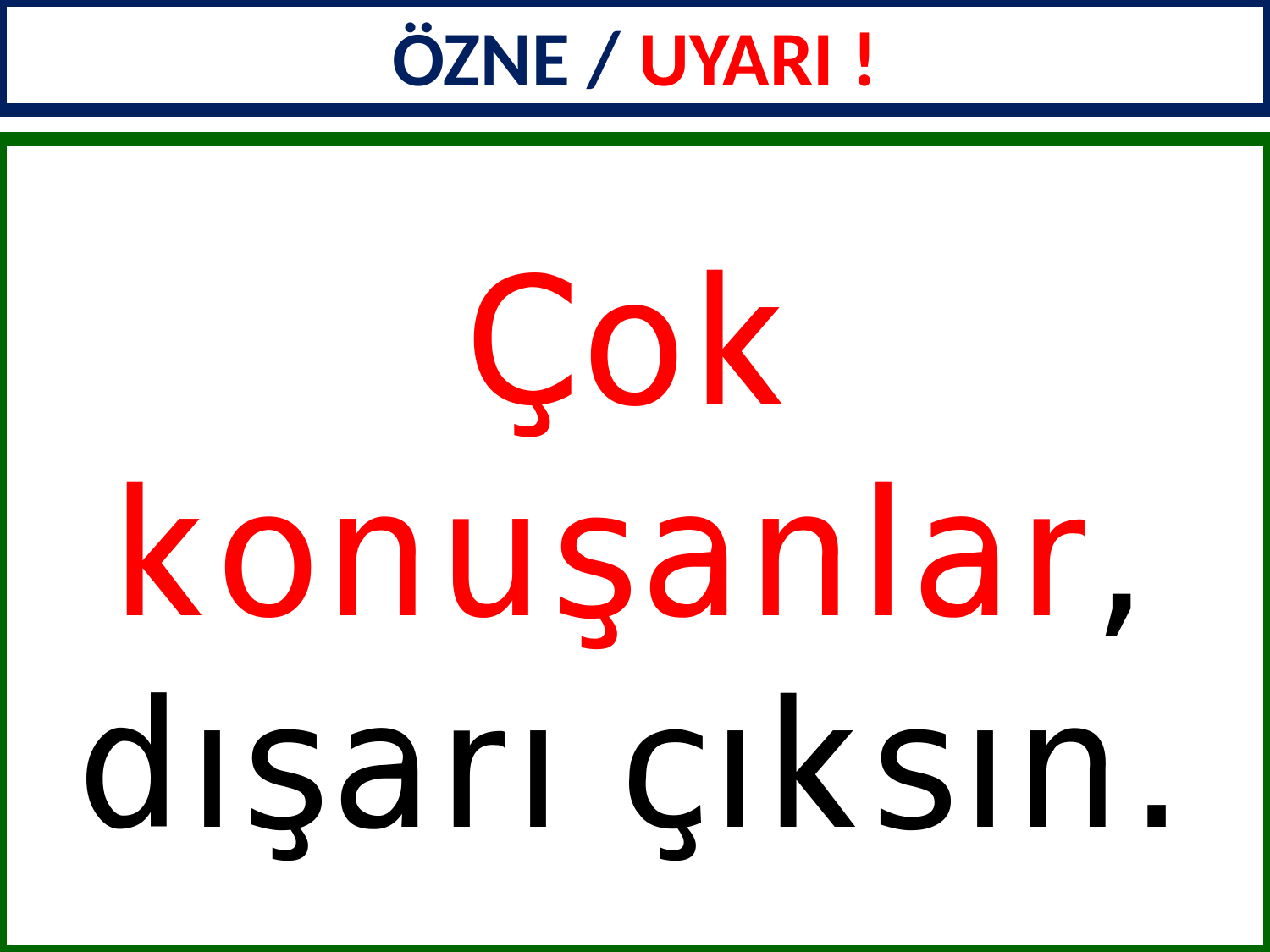

ÖZNE / UYARI !
Çok konuşanlar, dışarı çıksın.